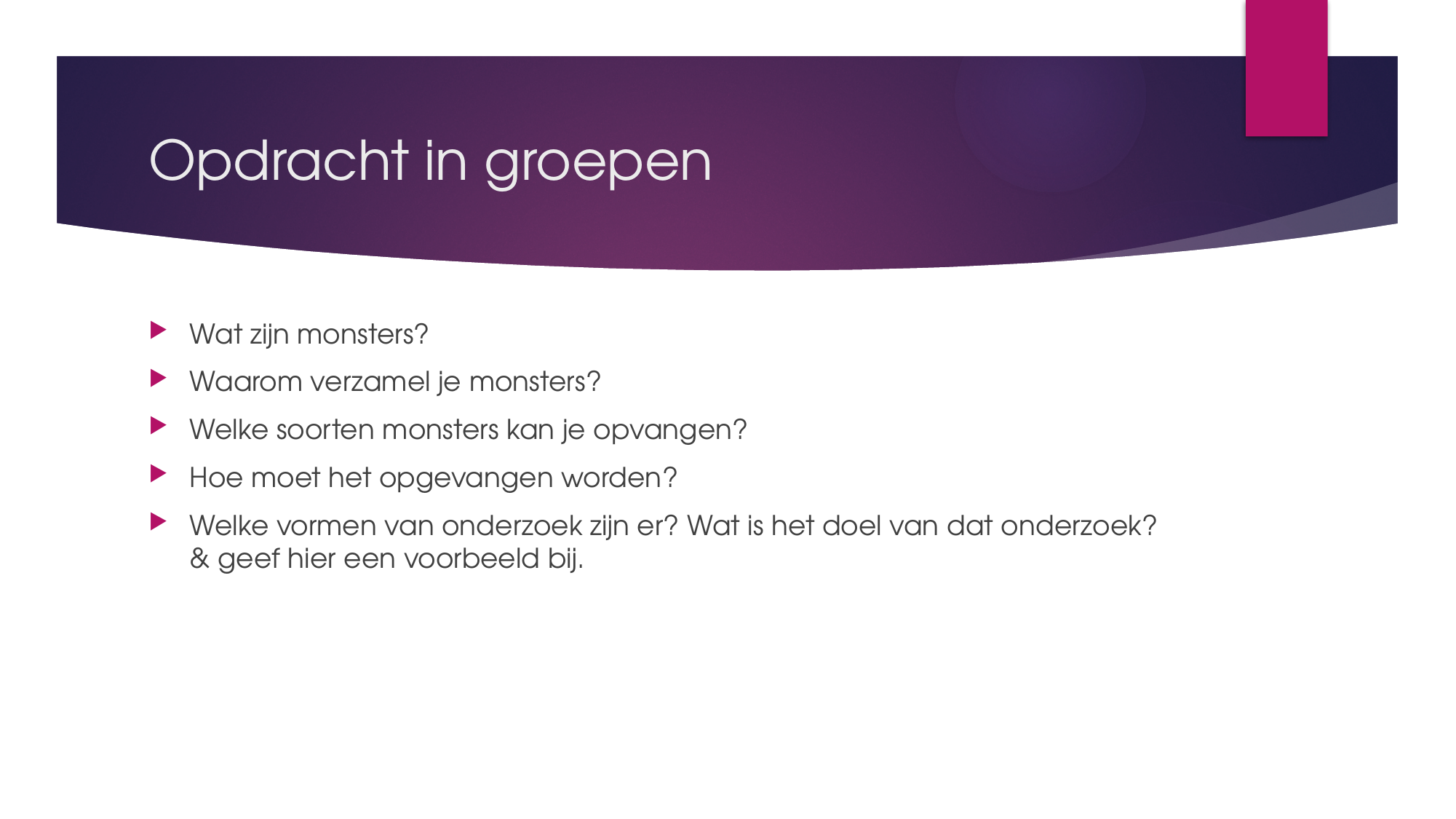

# Opdracht in groepen
Wat zijn monsters?
Waarom verzamel je monsters?
Welke soorten monsters kan je opvangen?
Hoe moet het opgevangen worden?
Welke vormen van onderzoek zijn er? Wat is het doel van dat onderzoek? & geef hier een voorbeeld bij.